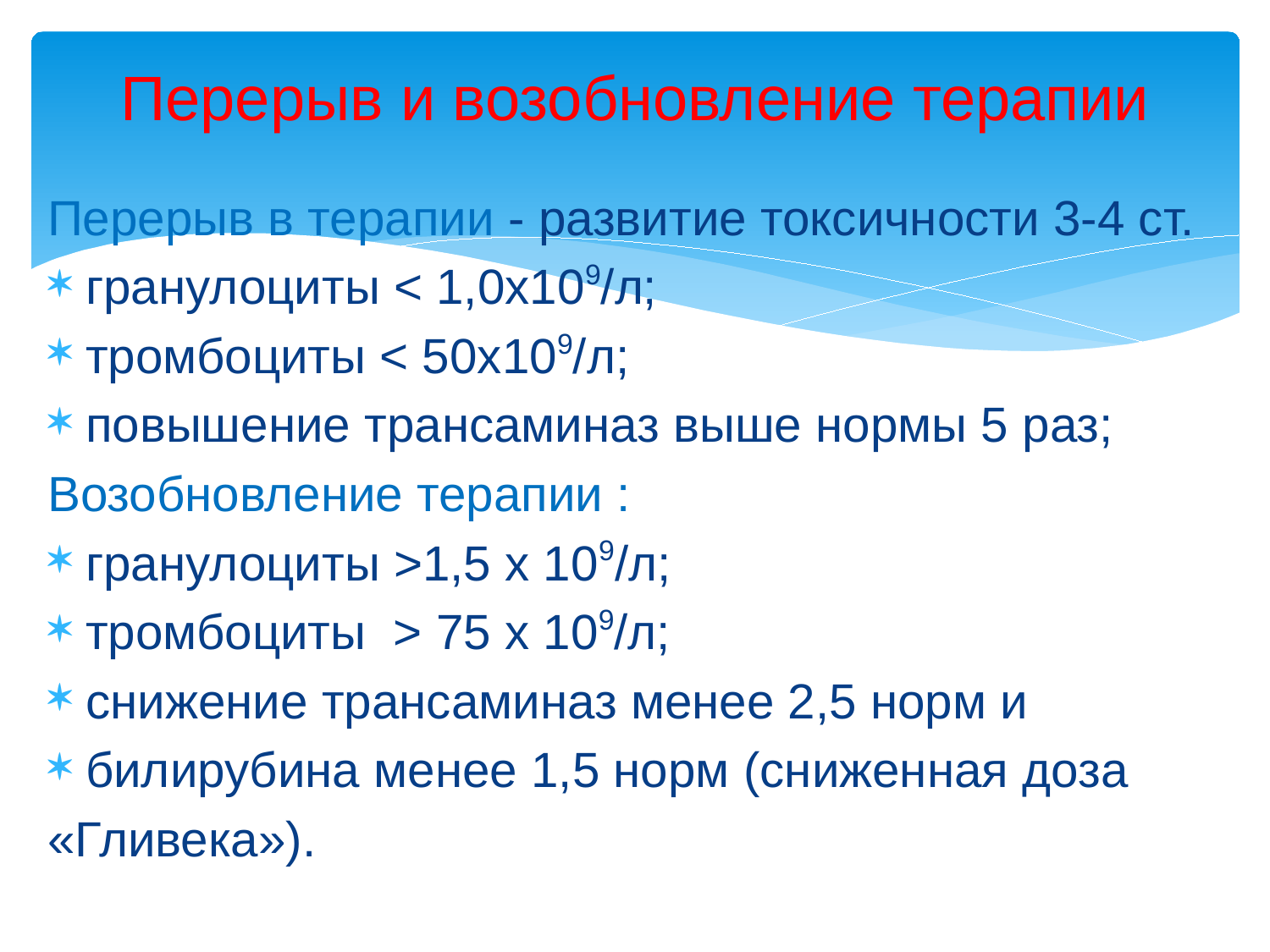

# Перерыв и возобновление терапии
Перерыв в терапии - развитие токсичности 3-4 ст.
гранулоциты < 1,0x109/л;
тромбоциты < 50x109/л;
повышение трансаминаз выше нормы 5 раз;
Возобновление терапии :
гранулоциты >1,5 x 109/л;
тромбоциты  > 75 x 109/л;
снижение трансаминаз менее 2,5 норм и
билирубина менее 1,5 норм (сниженная доза
«Гливека»).